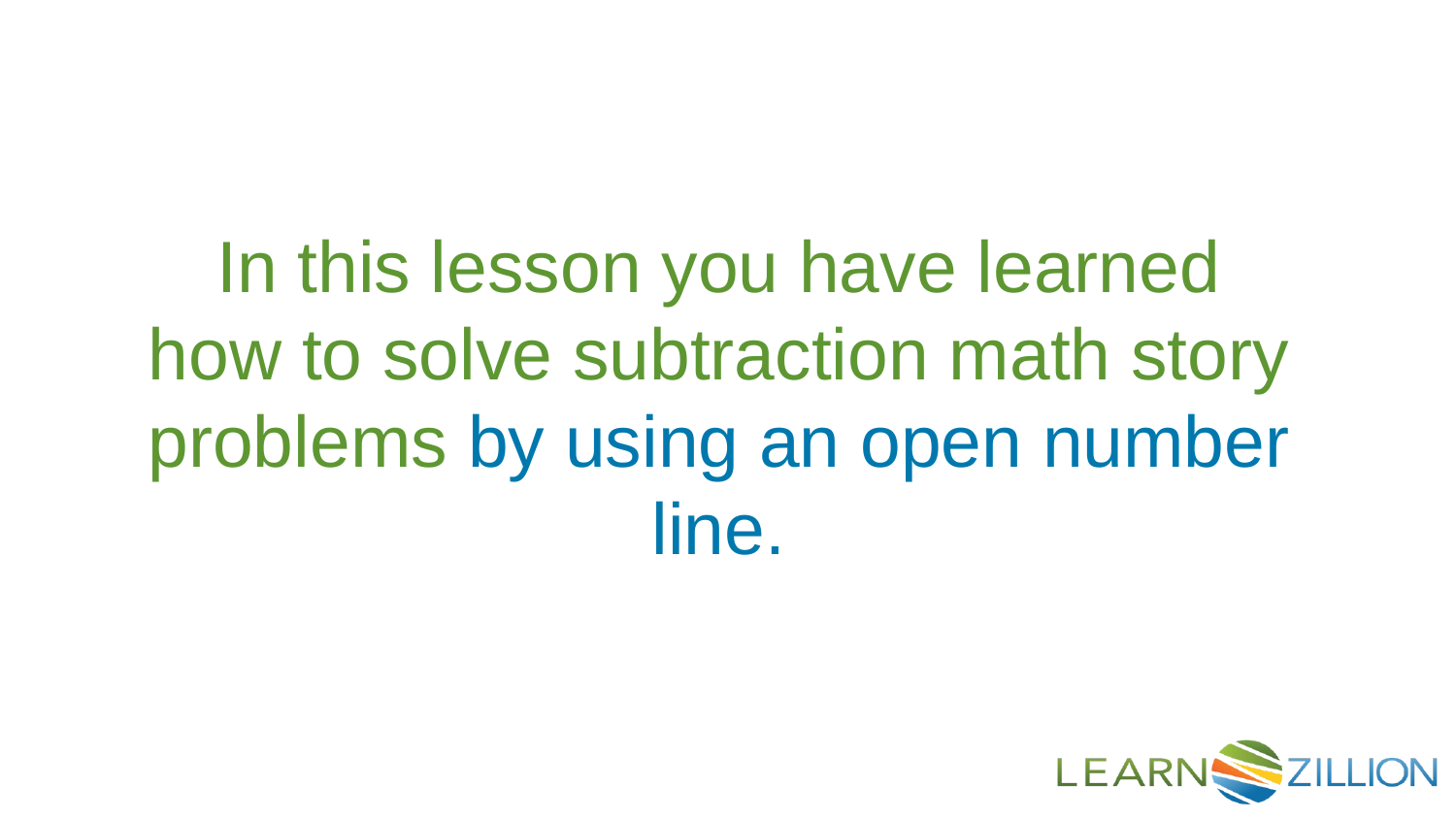

In this lesson you have learned how to solve subtraction math story problems by using an open number line.